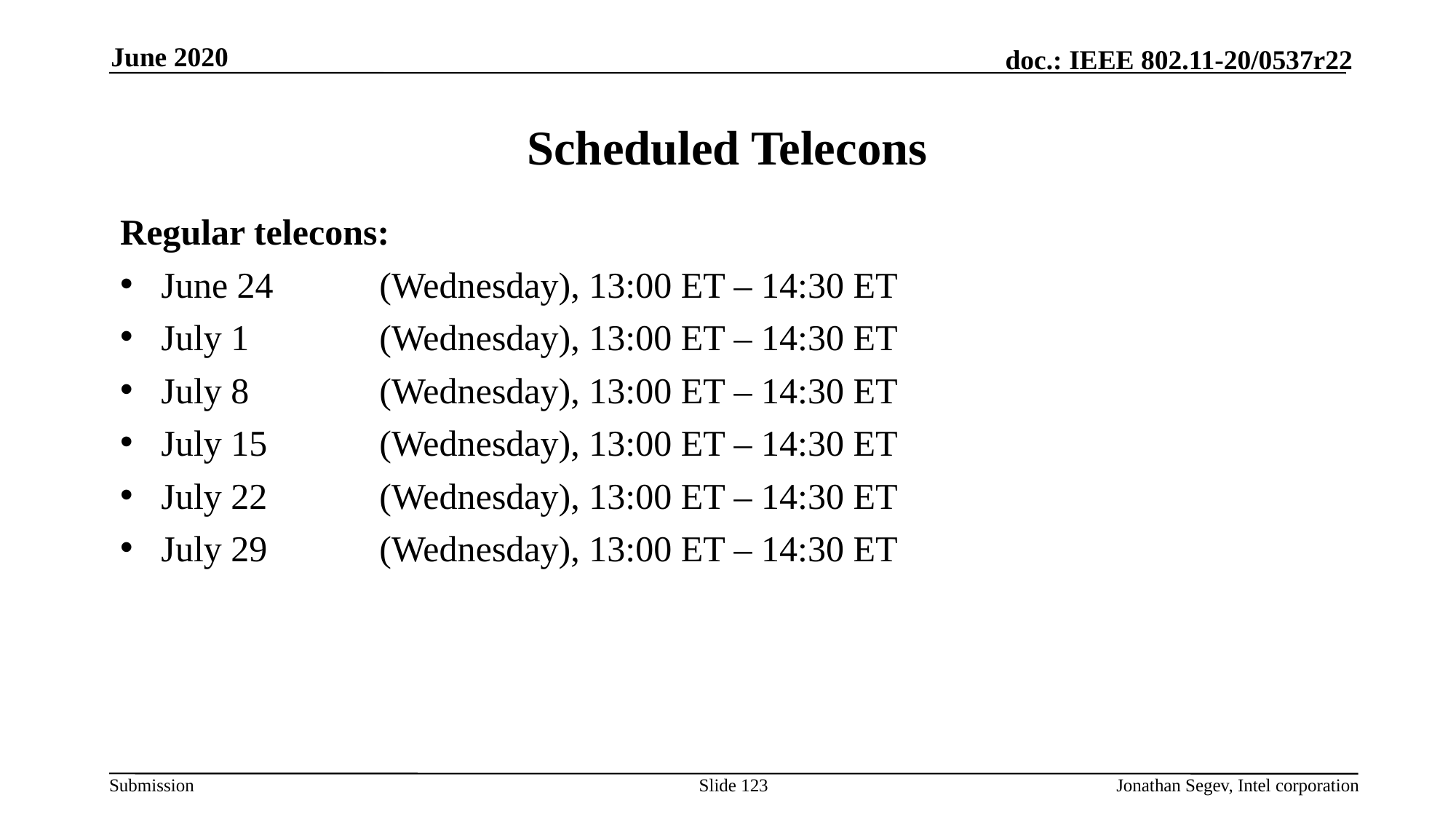

June 2020
# Scheduled Telecons
Regular telecons:
June 24 	(Wednesday), 13:00 ET – 14:30 ET
July 1		(Wednesday), 13:00 ET – 14:30 ET
July 8		(Wednesday), 13:00 ET – 14:30 ET
July 15		(Wednesday), 13:00 ET – 14:30 ET
July 22		(Wednesday), 13:00 ET – 14:30 ET
July 29		(Wednesday), 13:00 ET – 14:30 ET

Slide 123
Jonathan Segev, Intel corporation